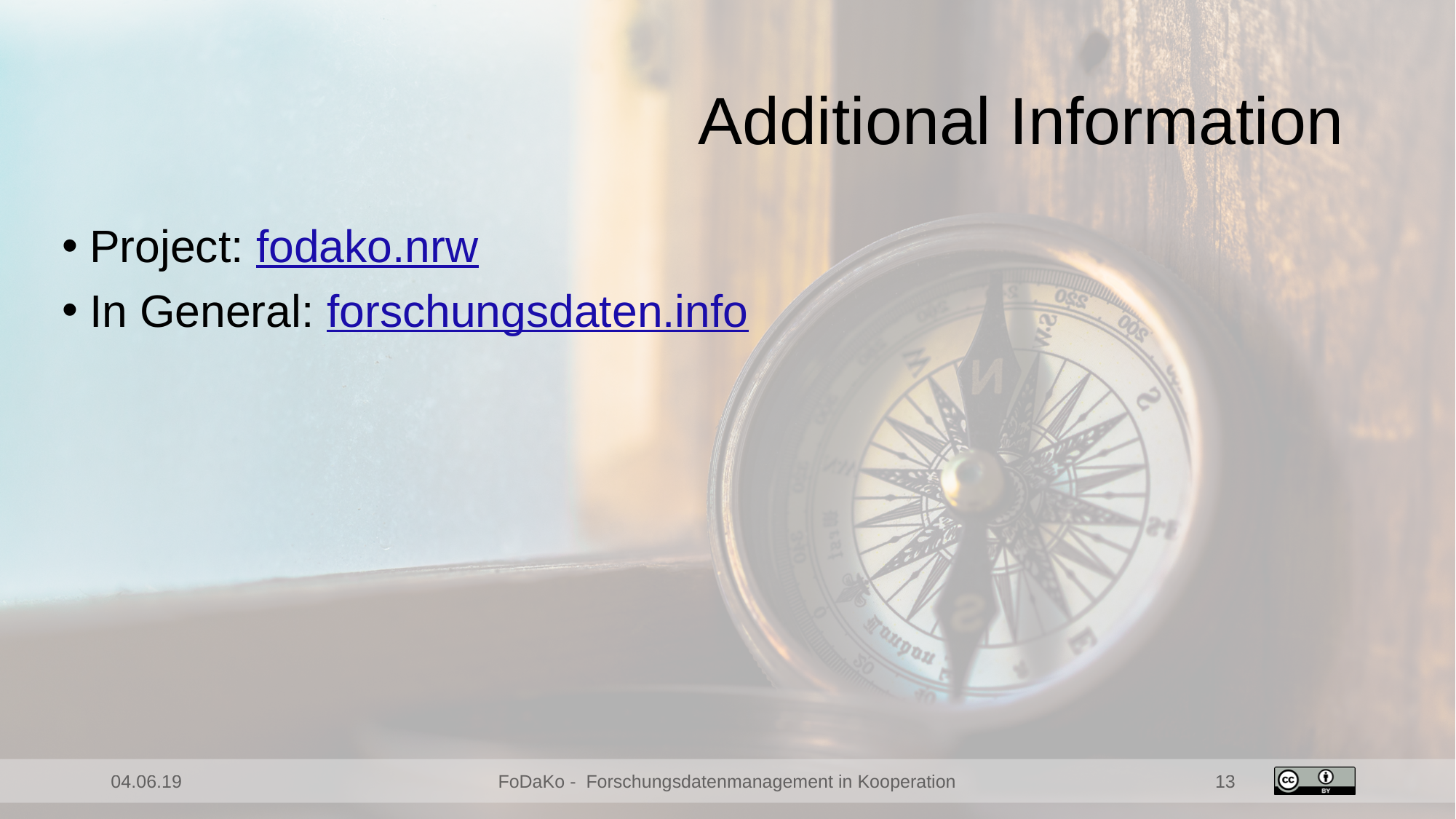

# Additional Information
Project: fodako.nrw
In General: forschungsdaten.info

04.06.19
FoDaKo -  Forschungsdatenmanagement in Kooperation
13